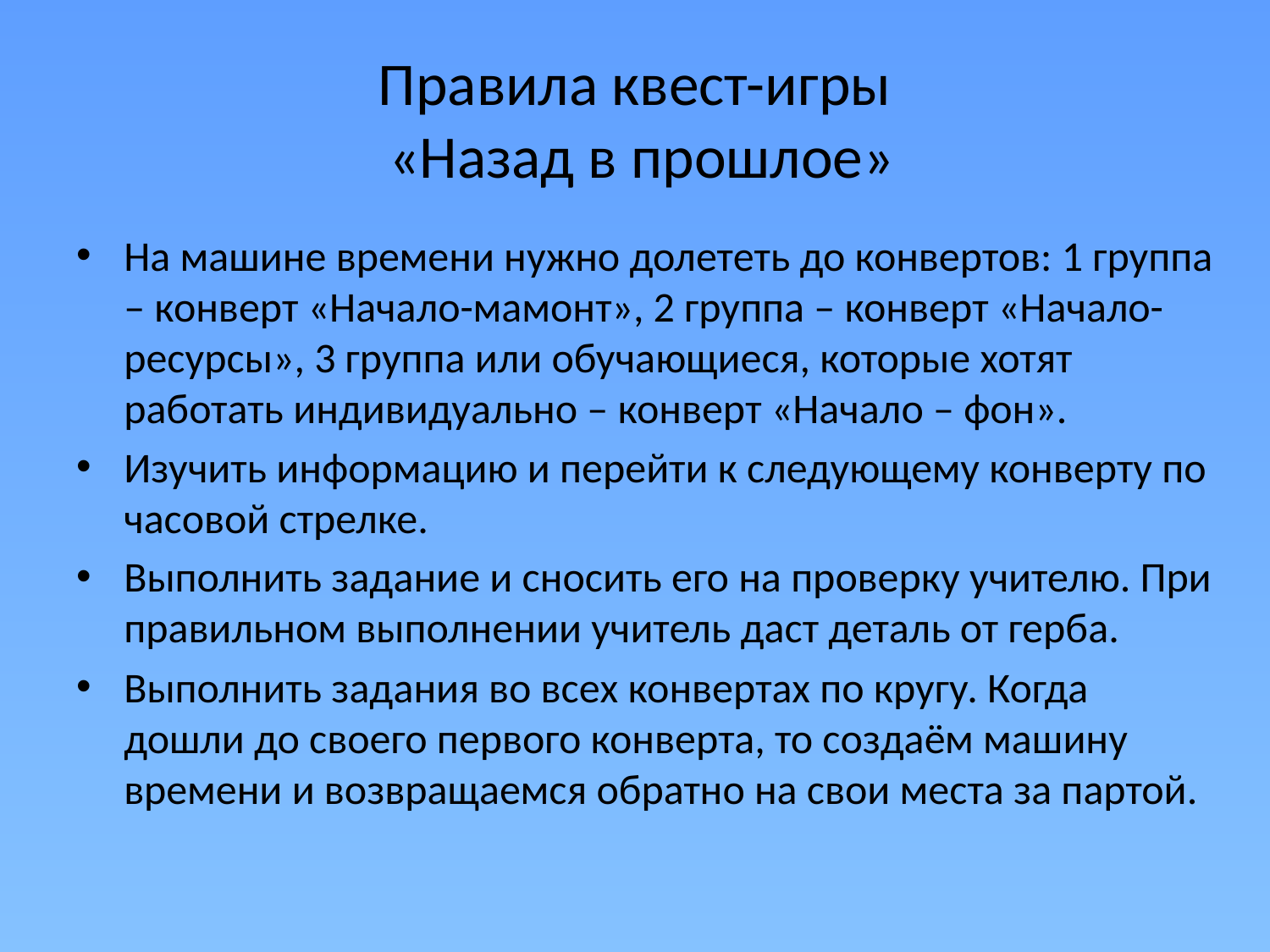

# Правила квест-игры «Назад в прошлое»
На машине времени нужно долететь до конвертов: 1 группа – конверт «Начало-мамонт», 2 группа – конверт «Начало-ресурсы», 3 группа или обучающиеся, которые хотят работать индивидуально – конверт «Начало – фон».
Изучить информацию и перейти к следующему конверту по часовой стрелке.
Выполнить задание и сносить его на проверку учителю. При правильном выполнении учитель даст деталь от герба.
Выполнить задания во всех конвертах по кругу. Когда дошли до своего первого конверта, то создаём машину времени и возвращаемся обратно на свои места за партой.